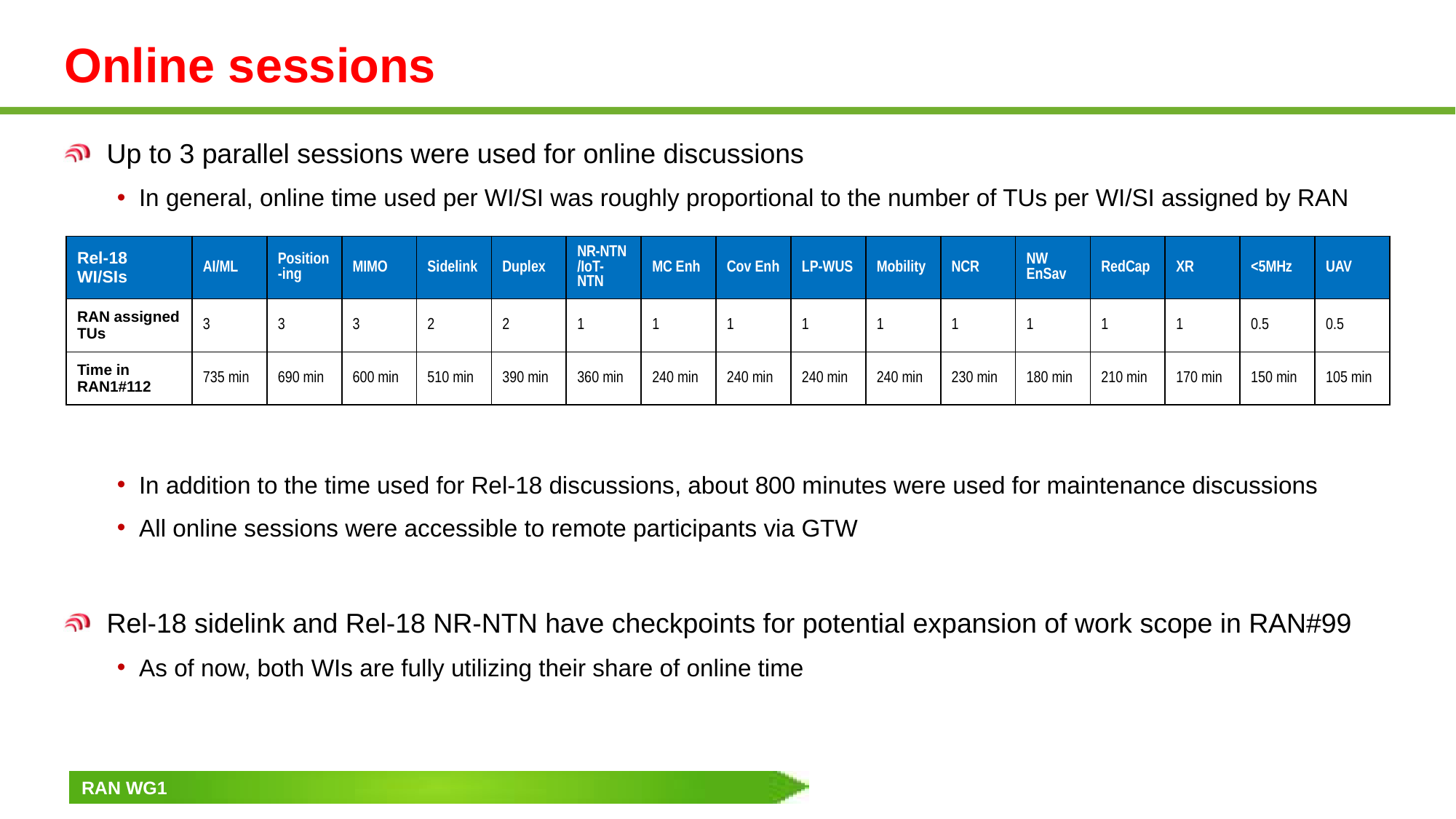

# Online sessions
Up to 3 parallel sessions were used for online discussions
In general, online time used per WI/SI was roughly proportional to the number of TUs per WI/SI assigned by RAN

In addition to the time used for Rel-18 discussions, about 800 minutes were used for maintenance discussions
All online sessions were accessible to remote participants via GTW

Rel-18 sidelink and Rel-18 NR-NTN have checkpoints for potential expansion of work scope in RAN#99
As of now, both WIs are fully utilizing their share of online time

| Rel-18 WI/SIs | AI/ML | Position -ing | MIMO | Sidelink | Duplex | NR-NTN /IoT-NTN | MC Enh | Cov Enh | LP-WUS | Mobility | NCR | NW EnSav | RedCap | XR | <5MHz | UAV |
| --- | --- | --- | --- | --- | --- | --- | --- | --- | --- | --- | --- | --- | --- | --- | --- | --- |
| RAN assigned TUs | 3 | 3 | 3 | 2 | 2 | 1 | 1 | 1 | 1 | 1 | 1 | 1 | 1 | 1 | 0.5 | 0.5 |
| Time in RAN1#112 | 735 min | 690 min | 600 min | 510 min | 390 min | 360 min | 240 min | 240 min | 240 min | 240 min | 230 min | 180 min | 210 min | 170 min | 150 min | 105 min |